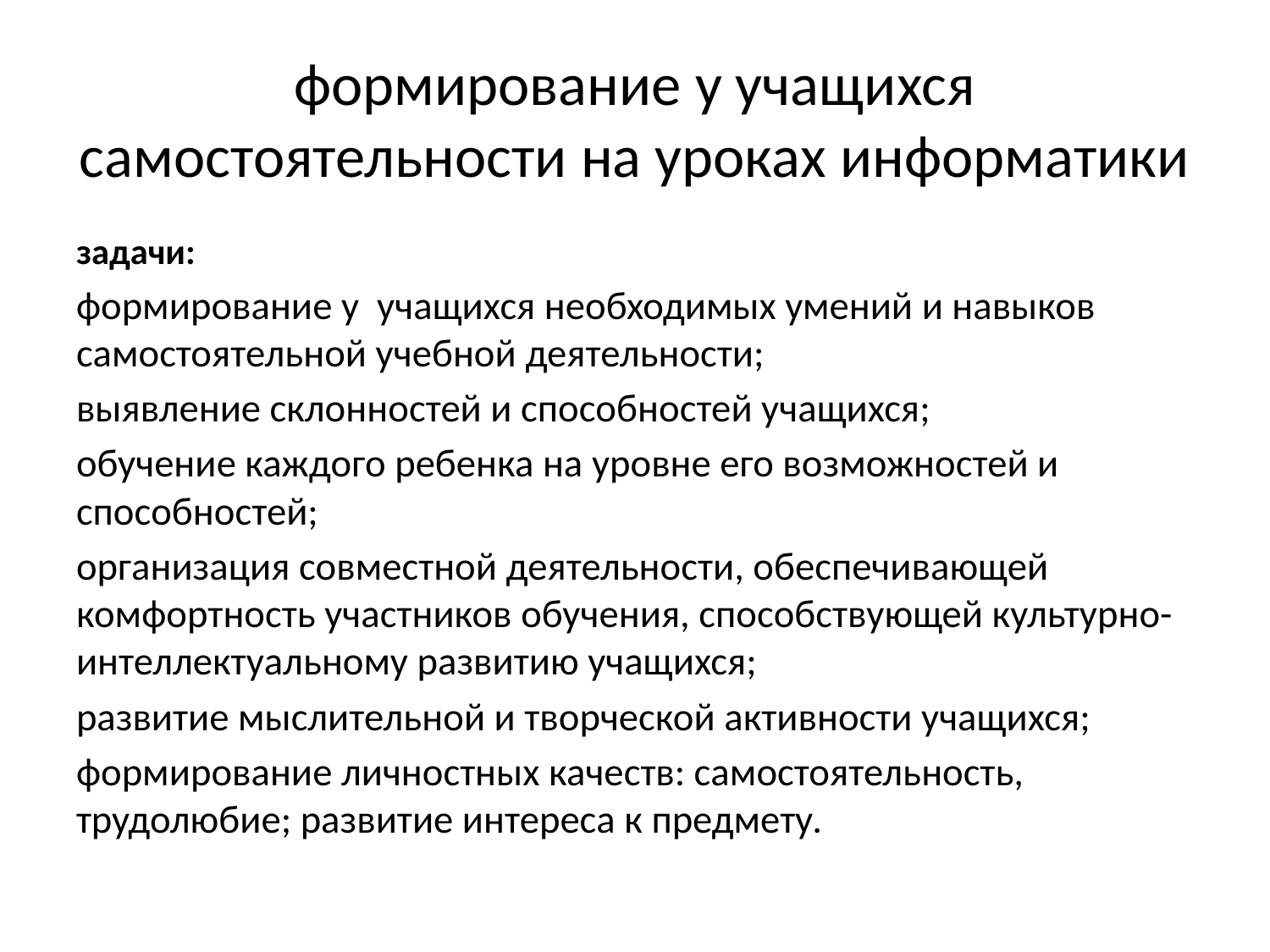

# формирование у учащихся самостоятельности на уроках информатики
задачи:
формирование у  учащихся необходимых умений и навыков самостоятельной учебной деятельности;
выявление склонностей и способностей учащихся;
обучение каждого ребенка на уровне его возможностей и способностей;
организация совместной деятельности, обеспечивающей комфортность участников обучения, способствующей культурно-интеллектуальному развитию учащихся;
развитие мыслительной и творческой активности учащихся;
формирование личностных качеств: самостоятельность, трудолюбие; развитие интереса к предмету.